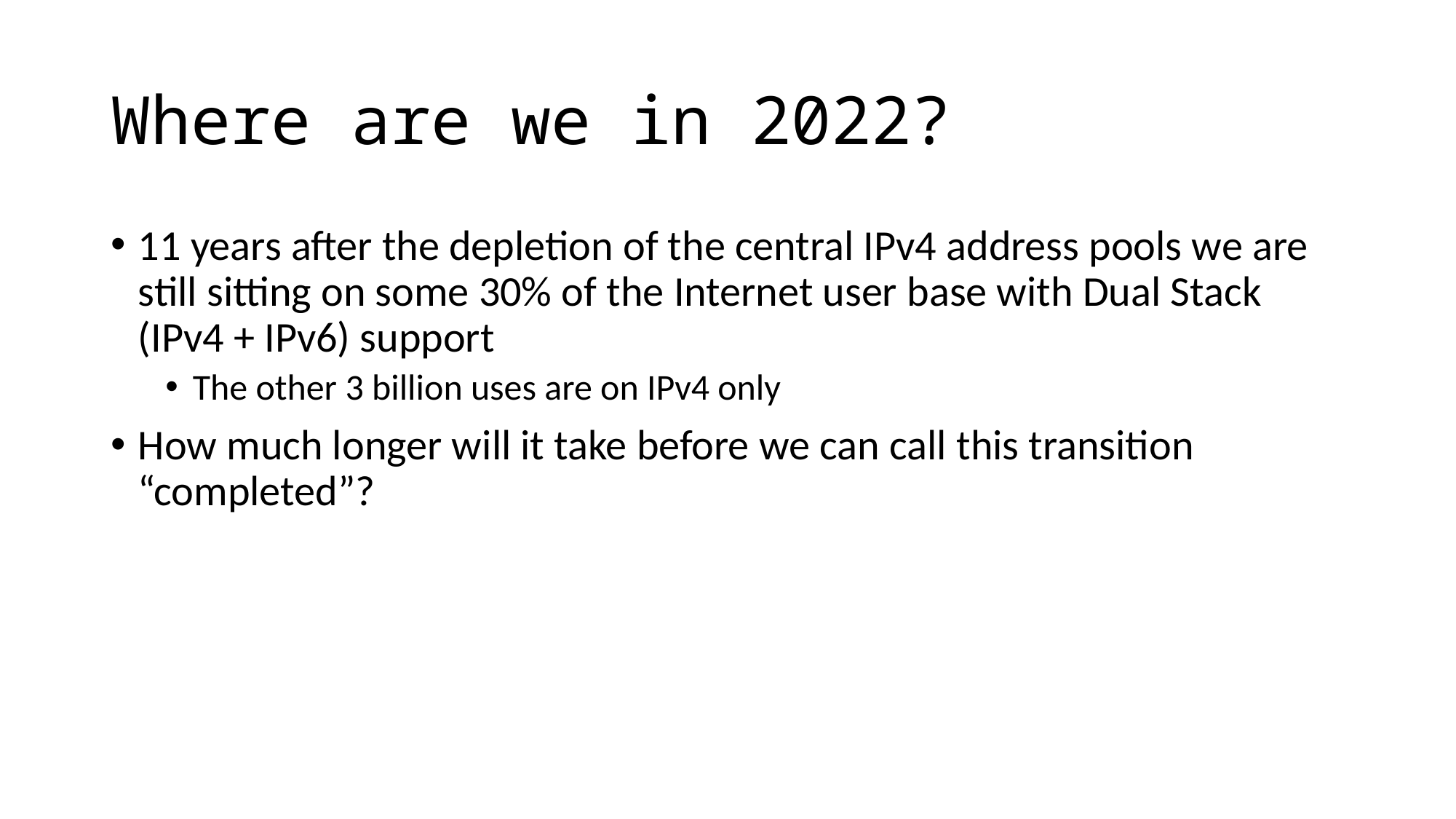

# Where are we in 2022?
11 years after the depletion of the central IPv4 address pools we are still sitting on some 30% of the Internet user base with Dual Stack (IPv4 + IPv6) support
The other 3 billion uses are on IPv4 only
How much longer will it take before we can call this transition “completed”?